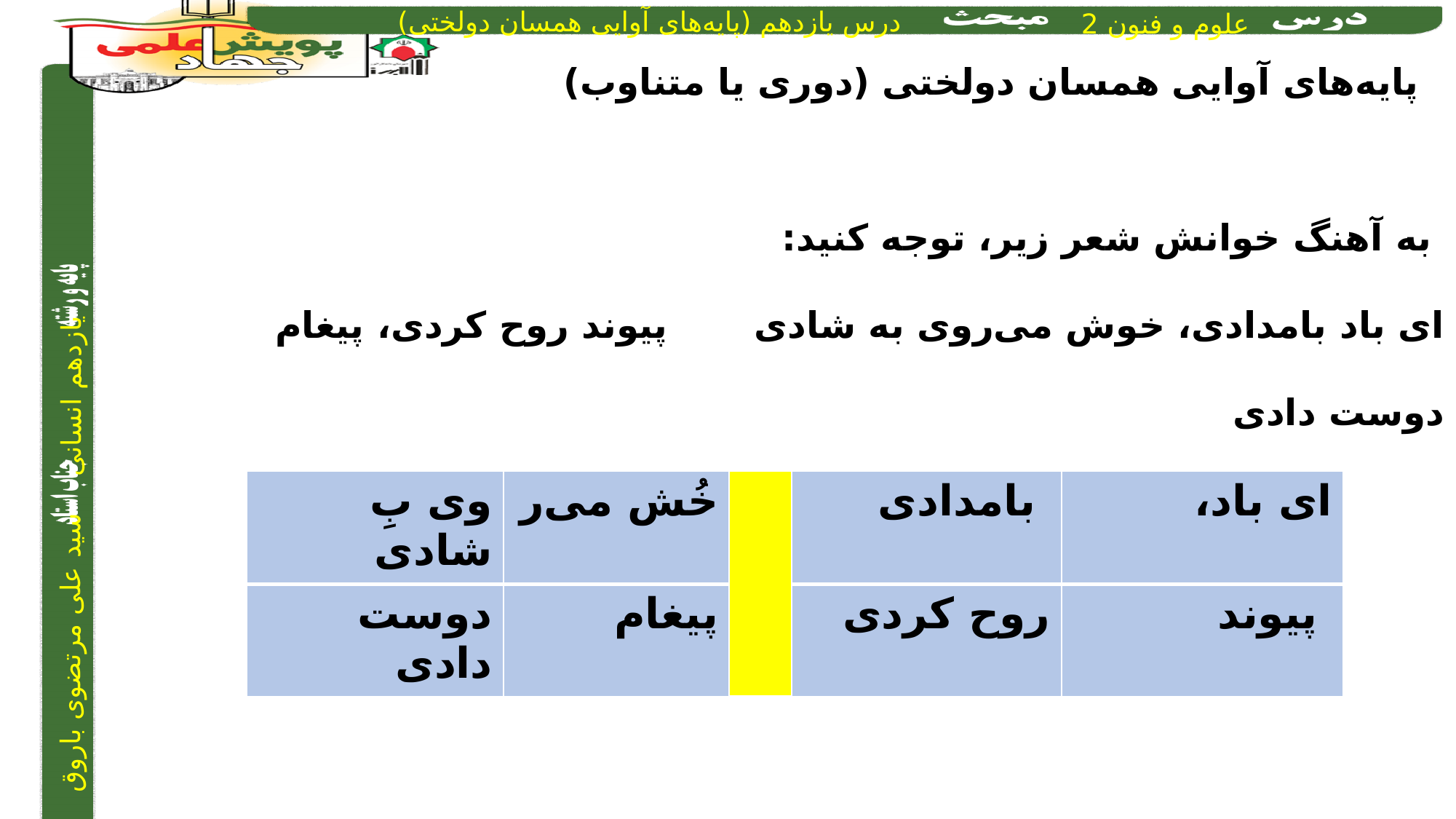

پایه‌های آوایی همسان دولختی (دوری یا متناوب)
 به آهنگ خوانش شعر زیر، توجه کنید:
	ای باد بامدادی، خوش می‌روی به شادی		 پیوند روح کردی، پیغام دوست دادی
| وی بِ شادی | خُش می‌ر |  | بامدادی | ای باد، |
| --- | --- | --- | --- | --- |
| دوست دادی | پیغام |  | روح کردی | پیوند |